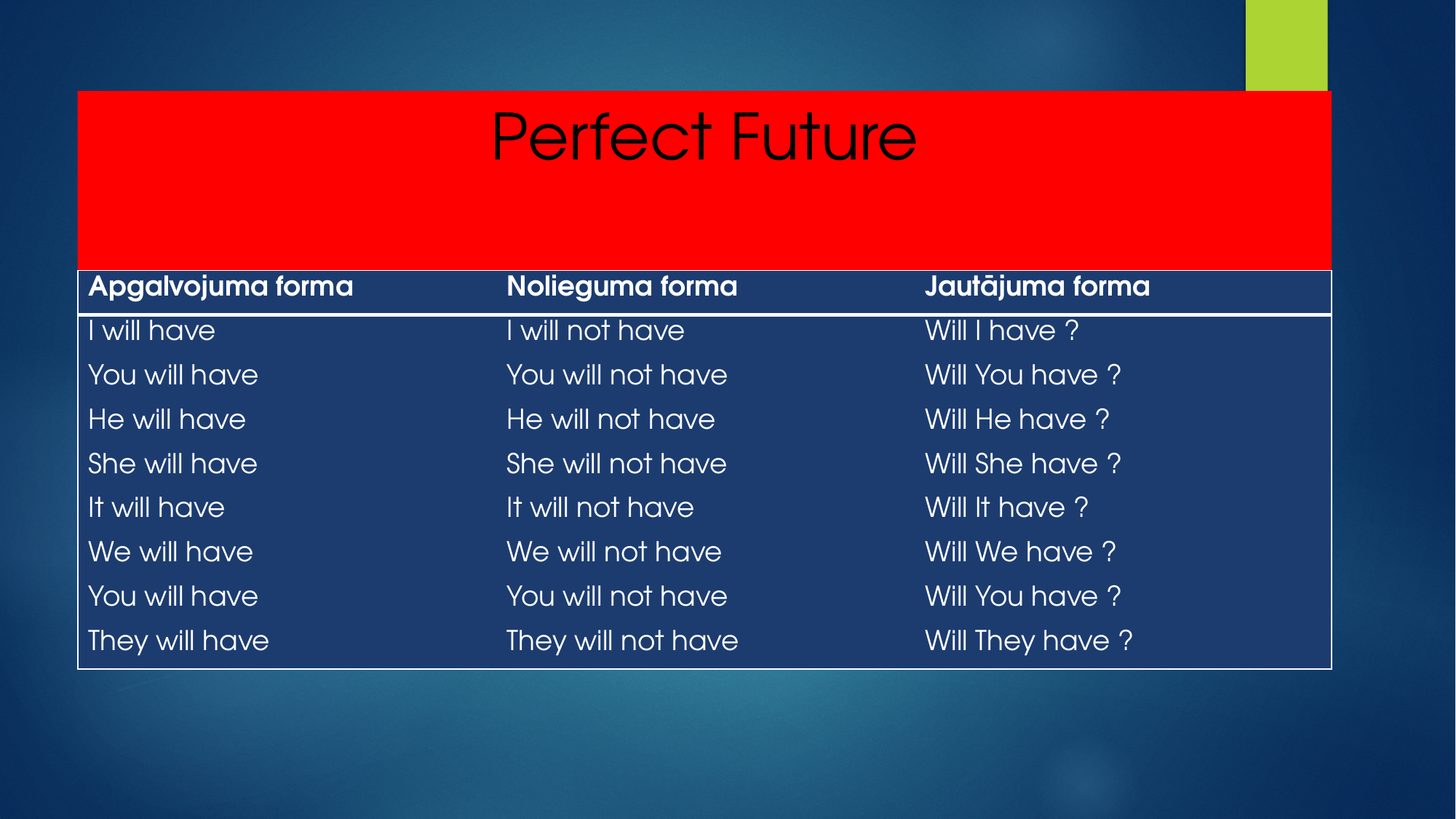

# Perfect Future
| Apgalvojuma forma | Nolieguma forma | Jautājuma forma |
| --- | --- | --- |
| I will have | I will not have | Will I have ? |
| You will have | You will not have | Will You have ? |
| He will have | He will not have | Will He have ? |
| She will have | She will not have | Will She have ? |
| It will have | It will not have | Will It have ? |
| We will have | We will not have | Will We have ? |
| You will have | You will not have | Will You have ? |
| They will have | They will not have | Will They have ? |